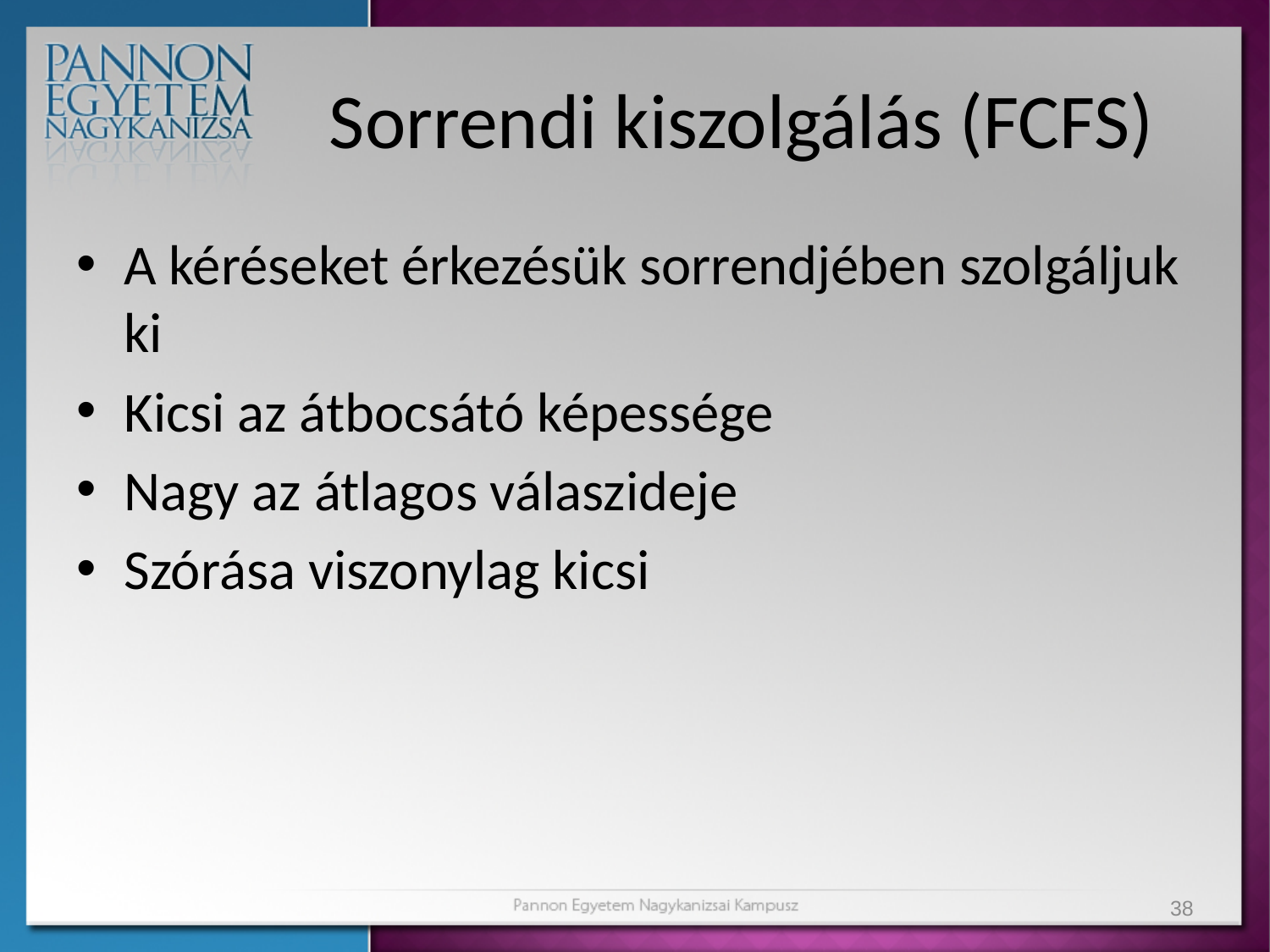

# Sorrendi kiszolgálás (FCFS)
A kéréseket érkezésük sorrendjében szolgáljuk ki
Kicsi az átbocsátó képessége
Nagy az átlagos válaszideje
Szórása viszonylag kicsi
38